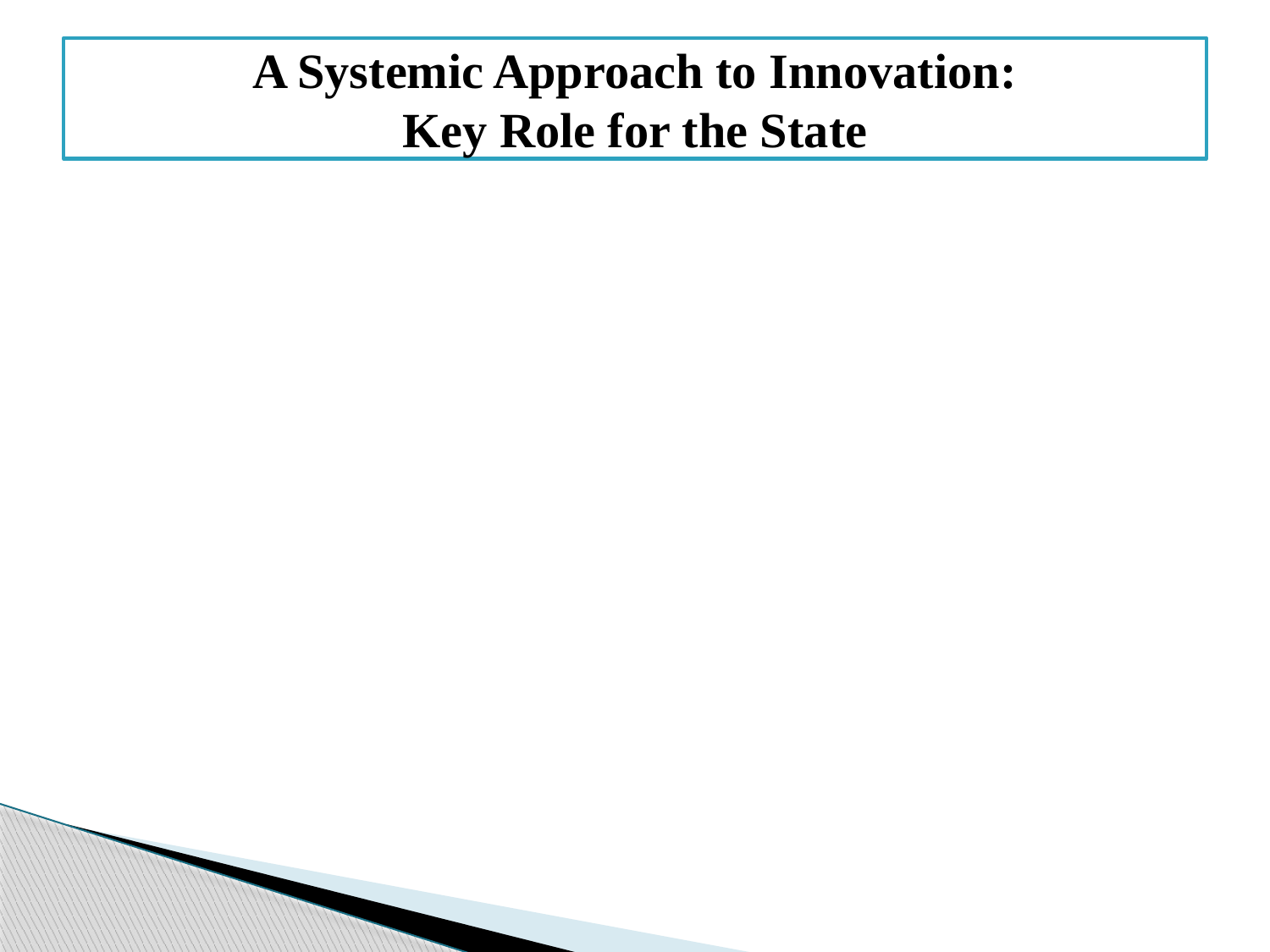

# A Systemic Approach to Innovation: Key Role for the State